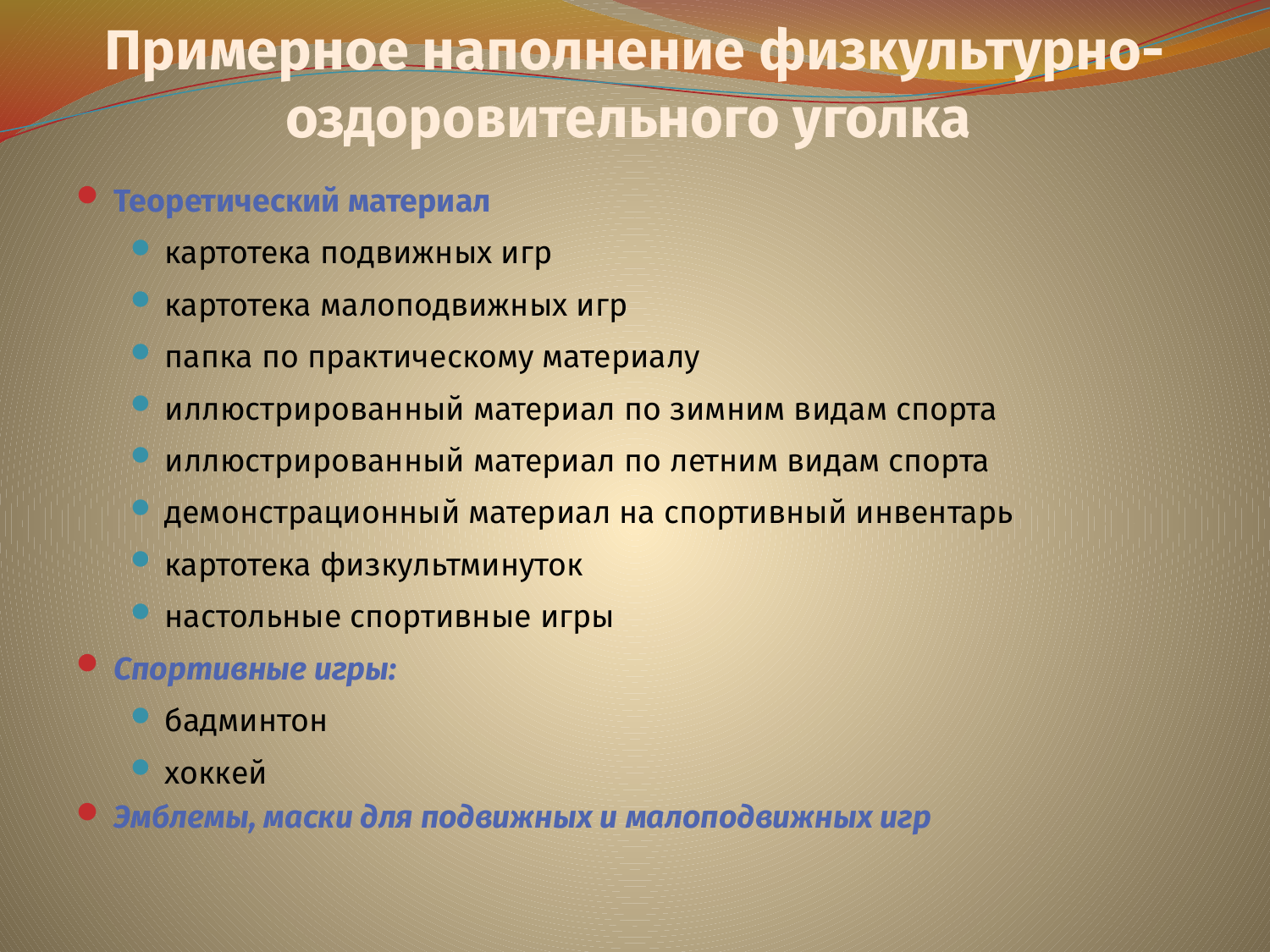

# Примерное наполнение физкультурно-оздоровительного уголка
Теоретический материал
картотека подвижных игр
картотека малоподвижных игр
папка по практическому материалу
иллюстрированный материал по зимним видам спорта
иллюстрированный материал по летним видам спорта
демонстрационный материал на спортивный инвентарь
картотека физкультминуток
настольные спортивные игры
Спортивные игры:
бадминтон
хоккей
Эмблемы, маски для подвижных и малоподвижных игр